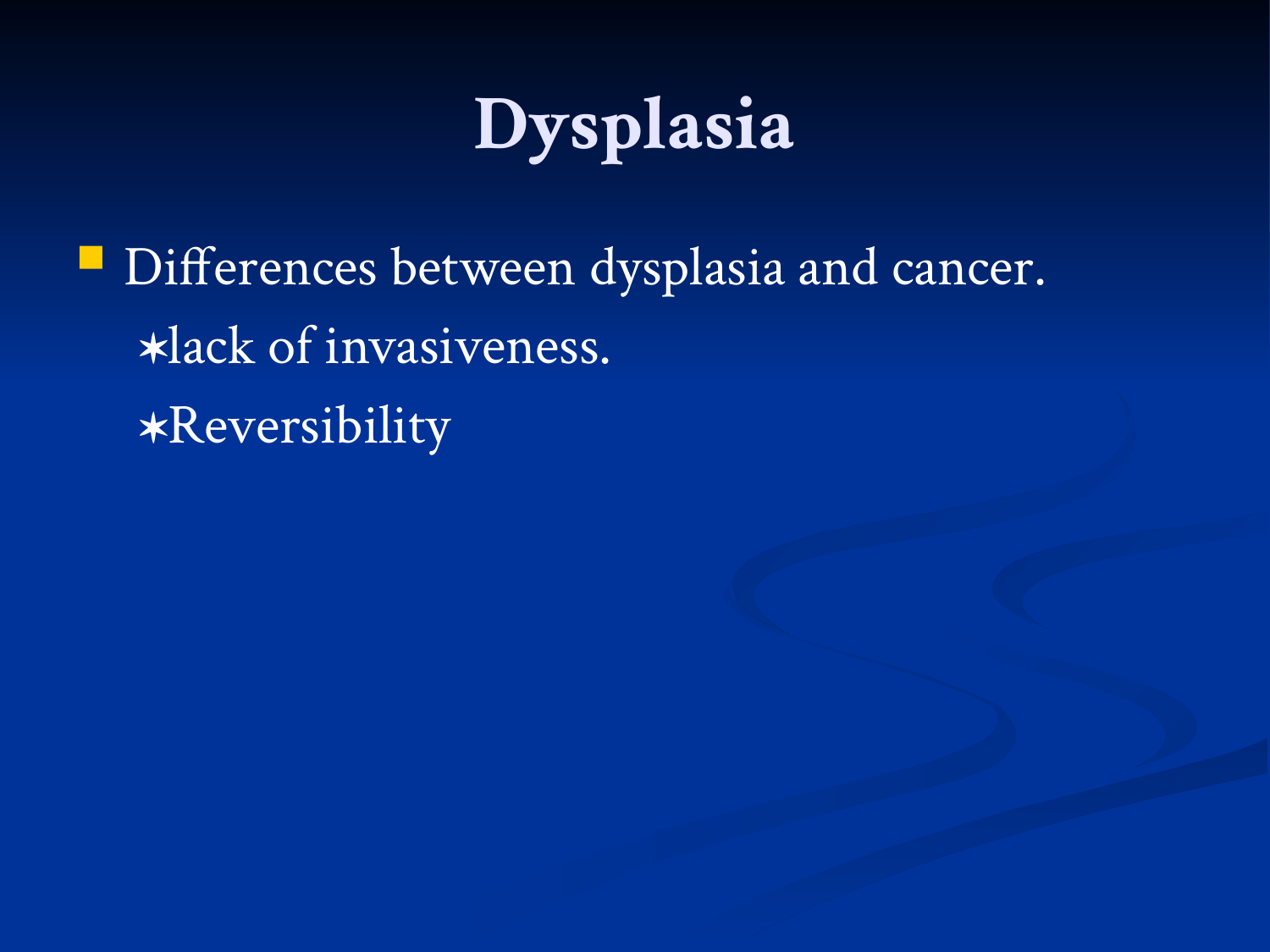

# Dysplasia
Differences between dysplasia and cancer.
     ∗lack of invasiveness.
     ∗Reversibility